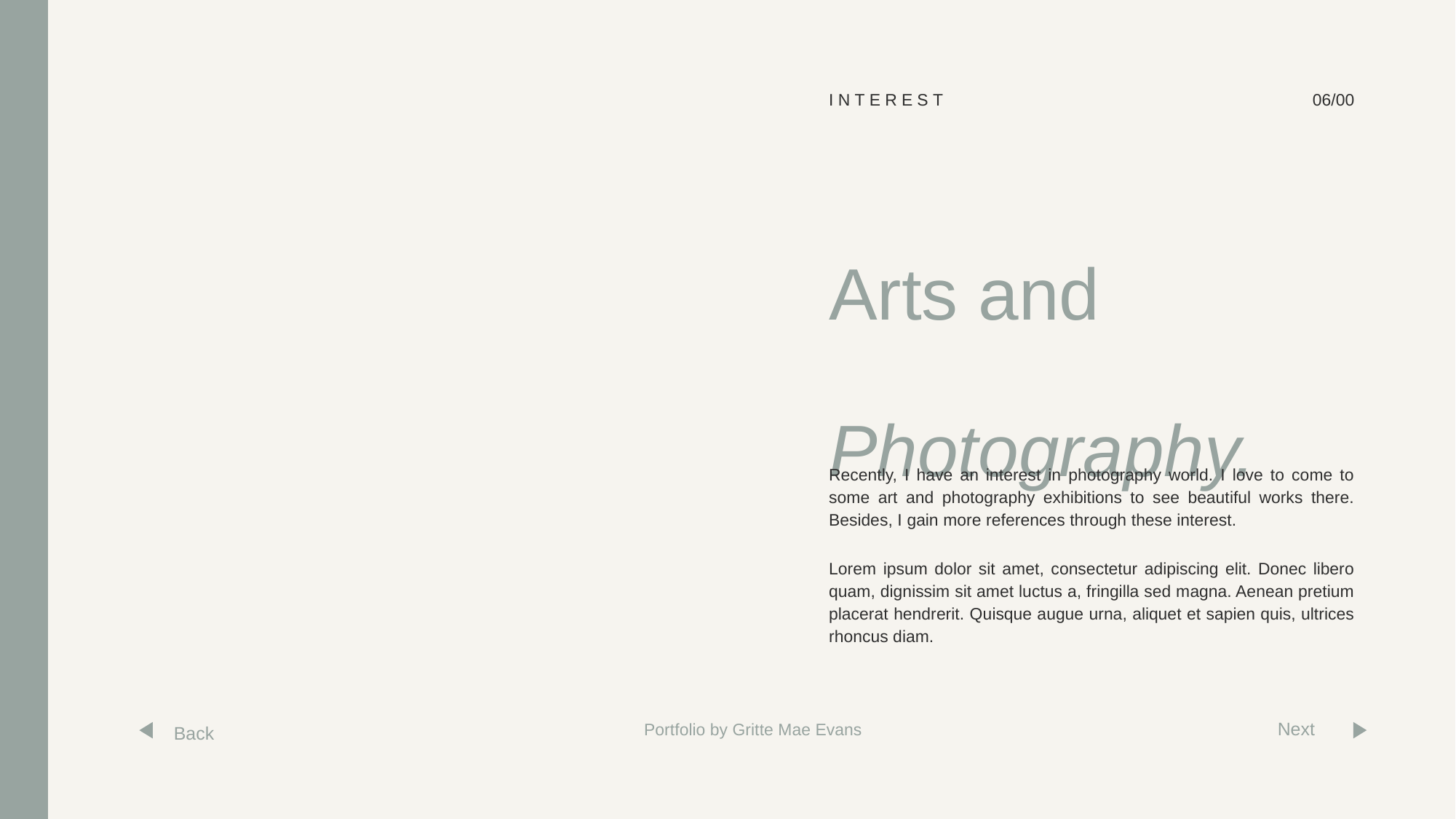

INTEREST
06/00
# Arts and Photography.

Recently, I have an interest in photography world. I love to come to some art and photography exhibitions to see beautiful works there. Besides, I gain more references through these interest.
Lorem ipsum dolor sit amet, consectetur adipiscing elit. Donec libero quam, dignissim sit amet luctus a, fringilla sed magna. Aenean pretium placerat hendrerit. Quisque augue urna, aliquet et sapien quis, ultrices rhoncus diam.
Next
Portfolio by Gritte Mae Evans
Back